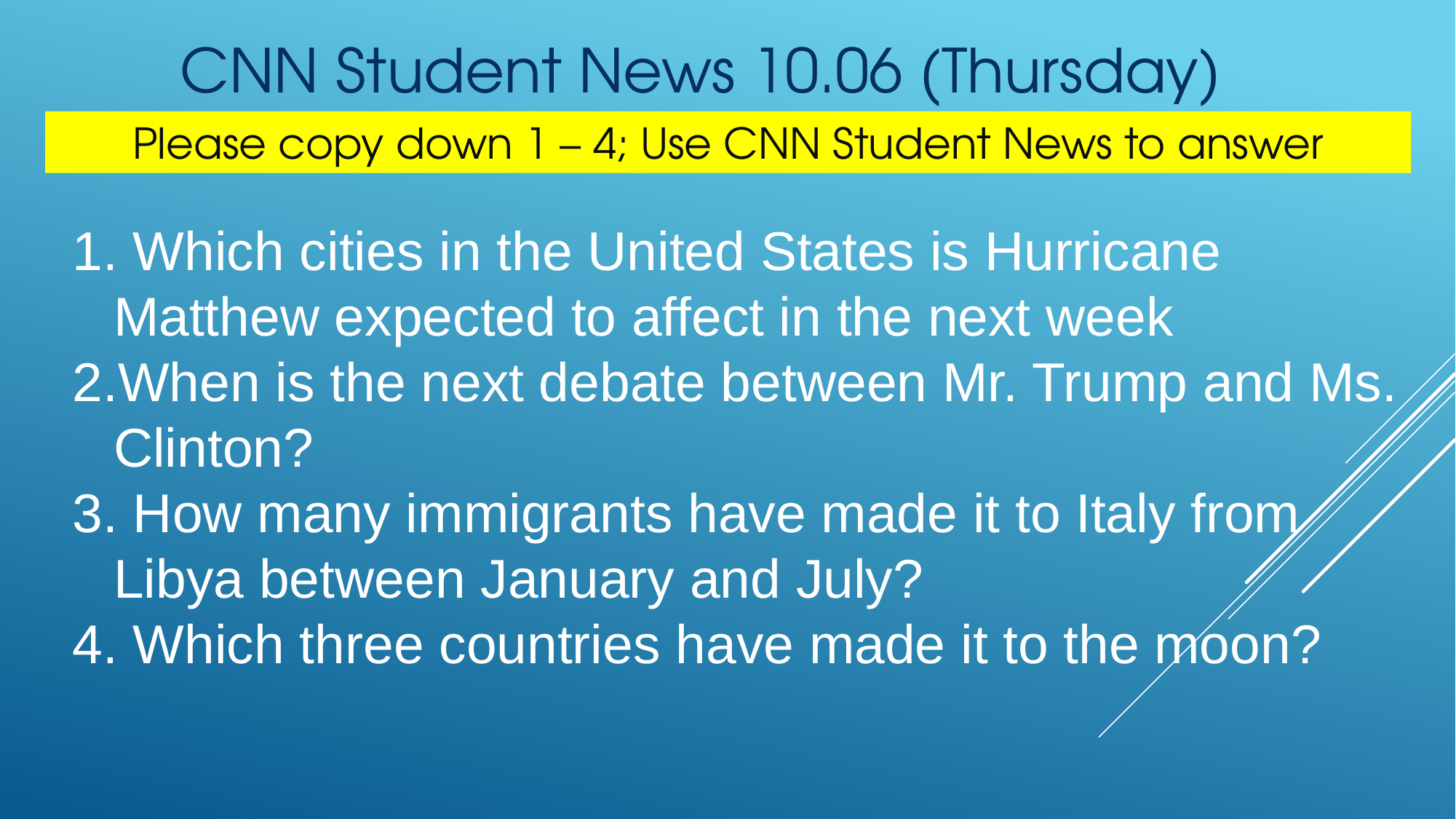

CNN Student News 10.06 (Thursday)
Please copy down 1 – 4; Use CNN Student News to answer

 Which cities in the United States is Hurricane Matthew expected to affect in the next week
When is the next debate between Mr. Trump and Ms. Clinton?
 How many immigrants have made it to Italy from Libya between January and July?
 Which three countries have made it to the moon?